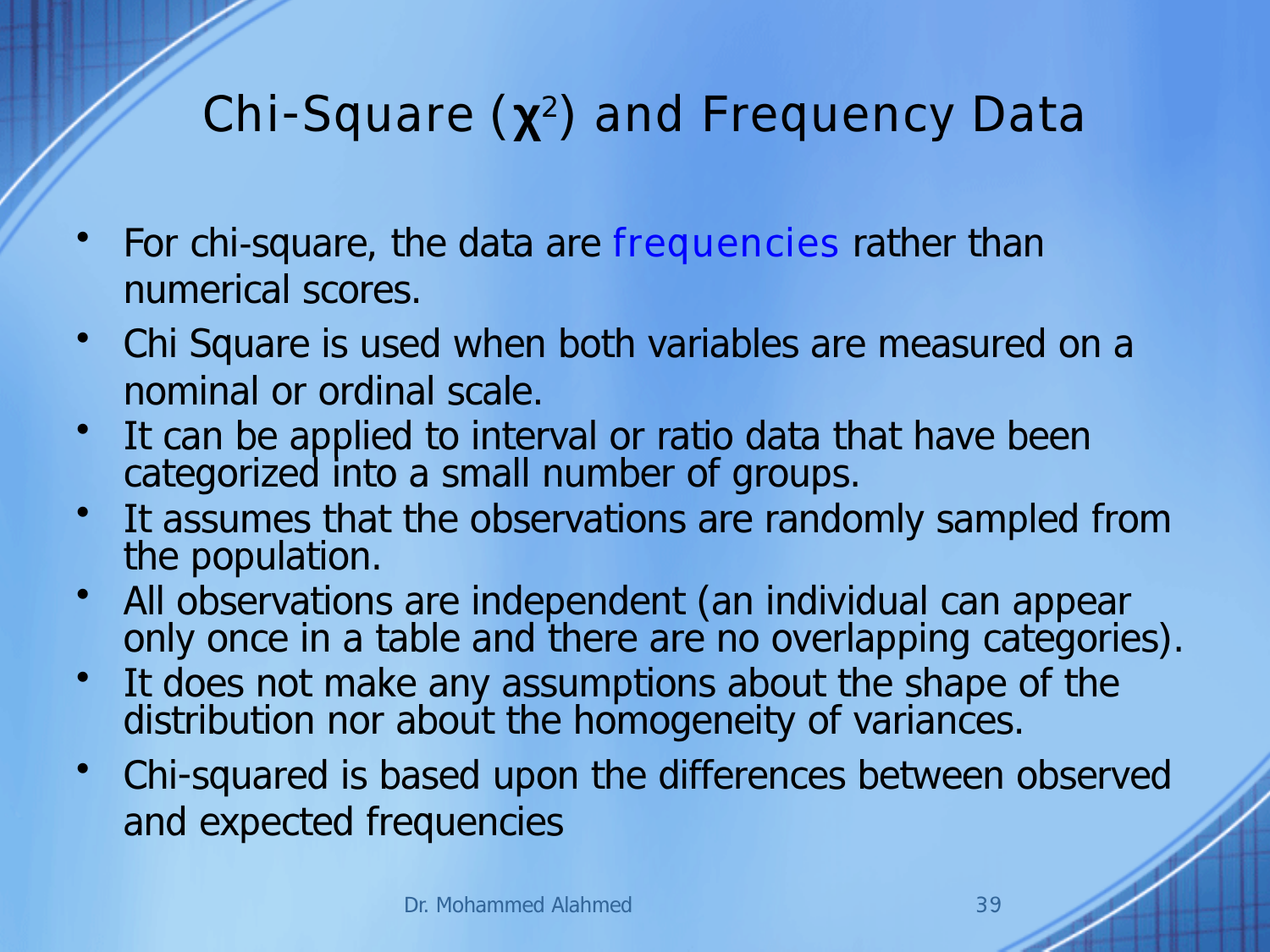

# Chi-Square (χ2) and Frequency Data
For chi‑square, the data are frequencies rather than numerical scores.
Chi Square is used when both variables are measured on a nominal or ordinal scale.
It can be applied to interval or ratio data that have been categorized into a small number of groups.
It assumes that the observations are randomly sampled from the population.
All observations are independent (an individual can appear only once in a table and there are no overlapping categories).
It does not make any assumptions about the shape of the distribution nor about the homogeneity of variances.
Chi-squared is based upon the differences between observed and expected frequencies
Dr. Mohammed Alahmed
39